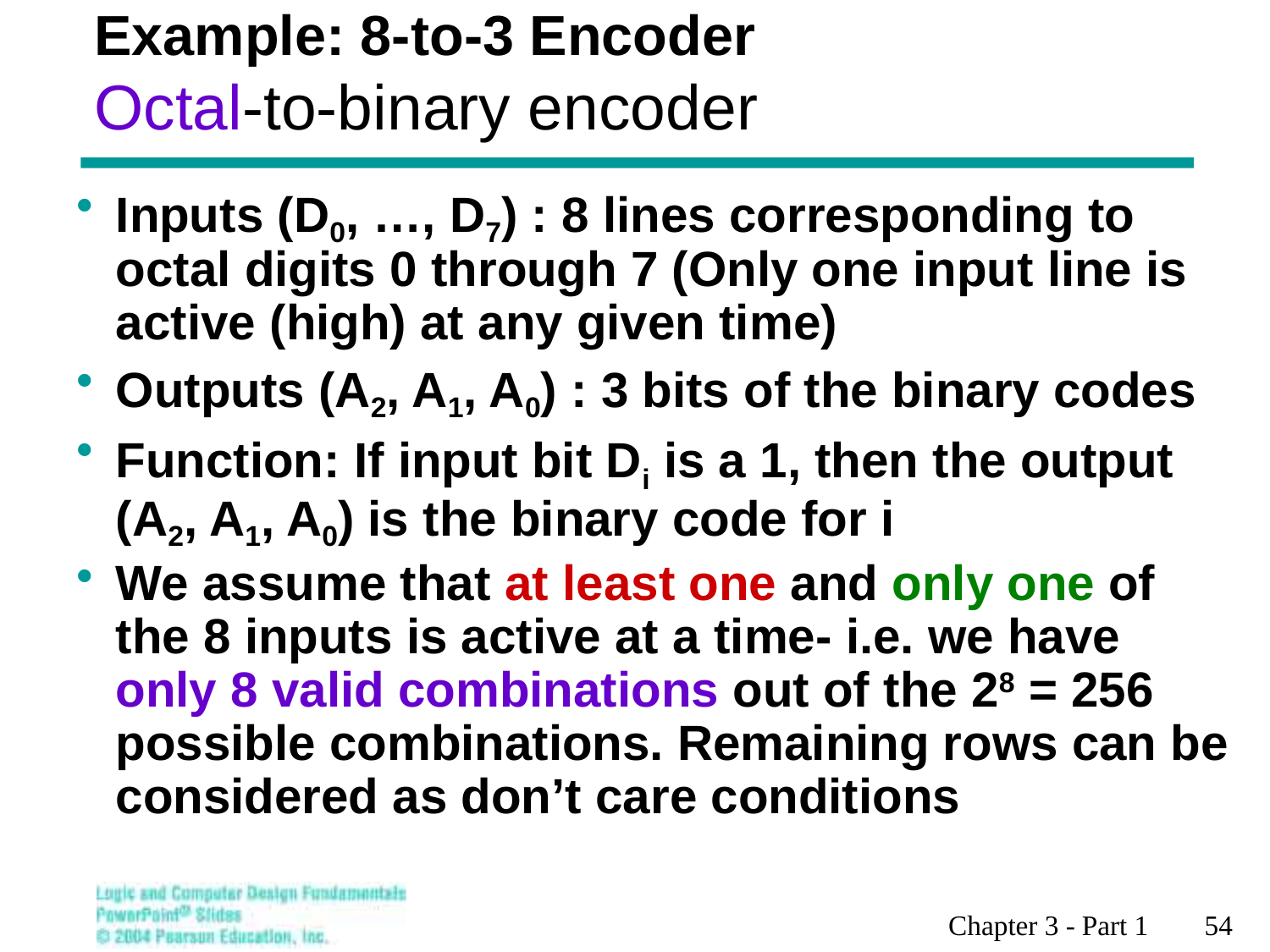

# Example: 8-to-3 Encoder Octal-to-binary encoder
Inputs (D0, …, D7) : 8 lines corresponding to octal digits 0 through 7 (Only one input line is active (high) at any given time)
Outputs (A2, A1, A0) : 3 bits of the binary codes
Function: If input bit Di is a 1, then the output (A2, A1, A0) is the binary code for i
We assume that at least one and only one of the 8 inputs is active at a time- i.e. we have only 8 valid combinations out of the 28 = 256 possible combinations. Remaining rows can be considered as don’t care conditions
Chapter 3 - Part 1        54